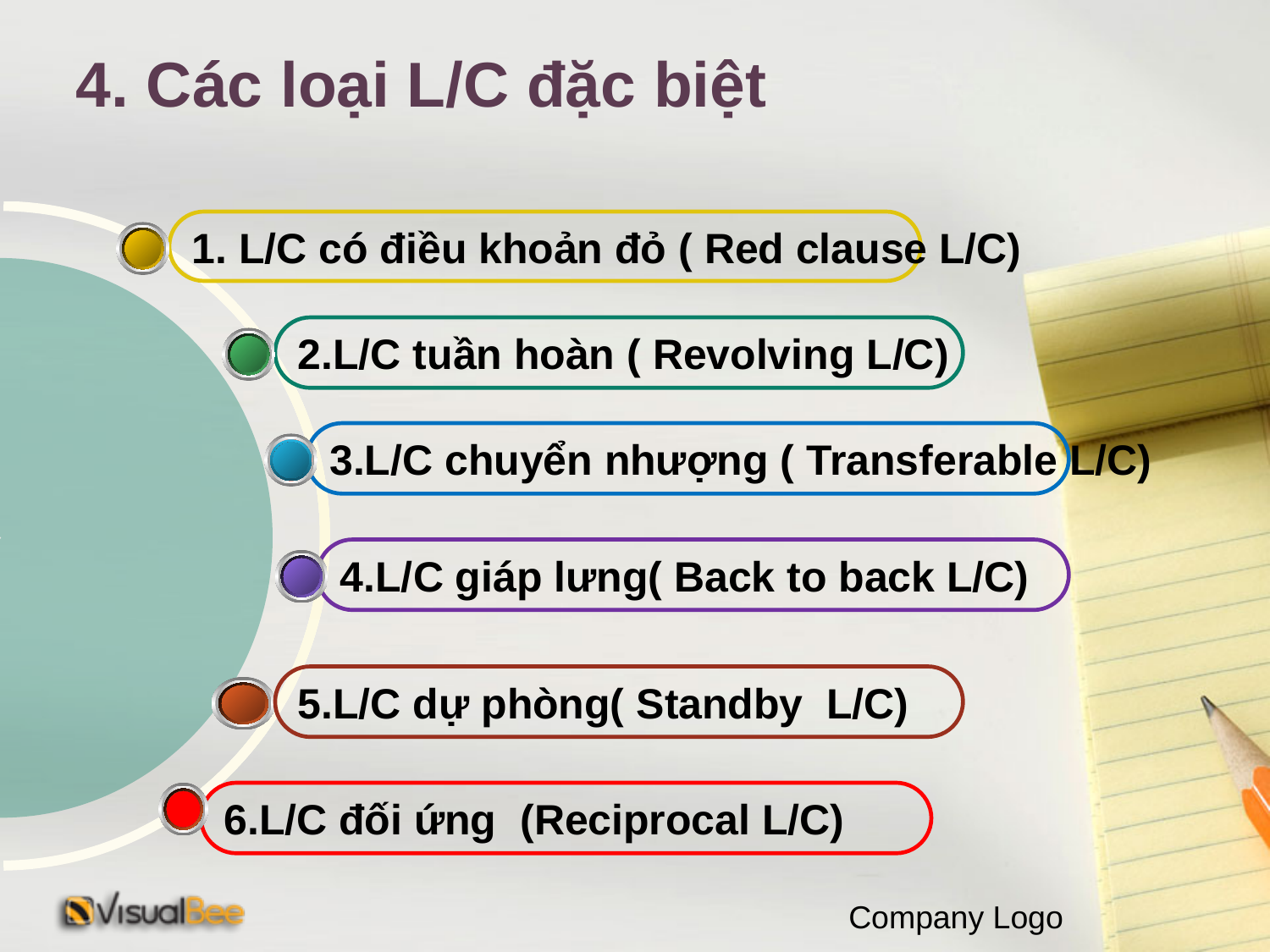

# 4. Các loại L/C đặc biệt

1. L/C có điều khoản đỏ ( Red clause L/C)

2.L/C tuần hoàn ( Revolving L/C)

3.L/C chuyển nhượng ( Transferable L/C)

4.L/C giáp lưng( Back to back L/C)

5.L/C dự phòng( Standby  L/C)

6.L/C đối ứng  (Reciprocal L/C)
www.themegallery.com
Company Logo